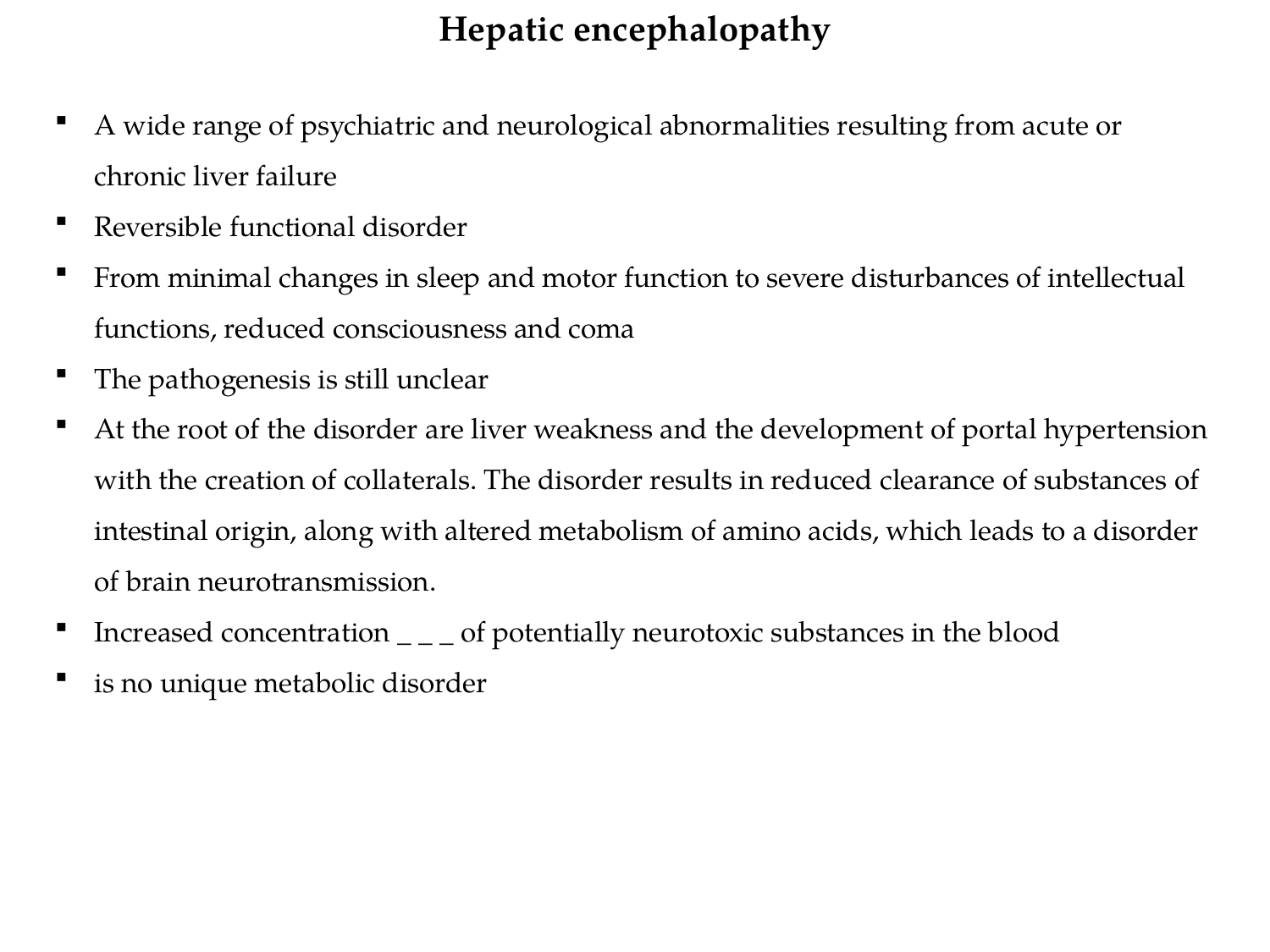

Hepatic encephalopathy
A wide range of psychiatric and neurological abnormalities resulting from acute or chronic liver failure
Reversible functional disorder
From minimal changes in sleep and motor function to severe disturbances of intellectual functions, reduced consciousness and coma
The pathogenesis is still unclear
At the root of the disorder are liver weakness and the development of portal hypertension with the creation of collaterals. The disorder results in reduced clearance of substances of intestinal origin, along with altered metabolism of amino acids, which leads to a disorder of brain neurotransmission.
Increased concentration _ _ _ of potentially neurotoxic substances in the blood
is no unique metabolic disorder